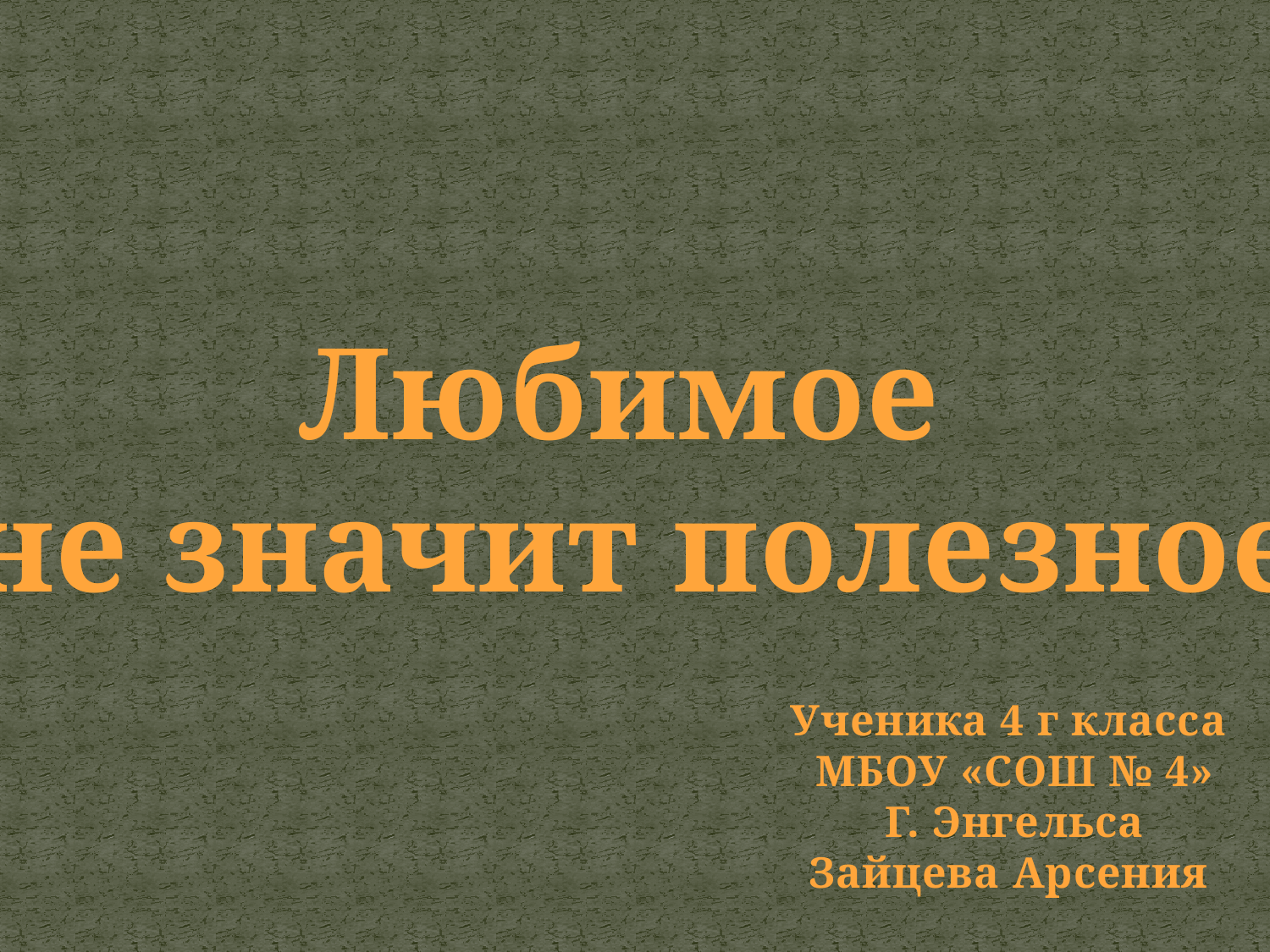

Любимое
не значит полезное
Ученика 4 г класса
МБОУ «СОШ № 4»
Г. Энгельса
Зайцева Арсения